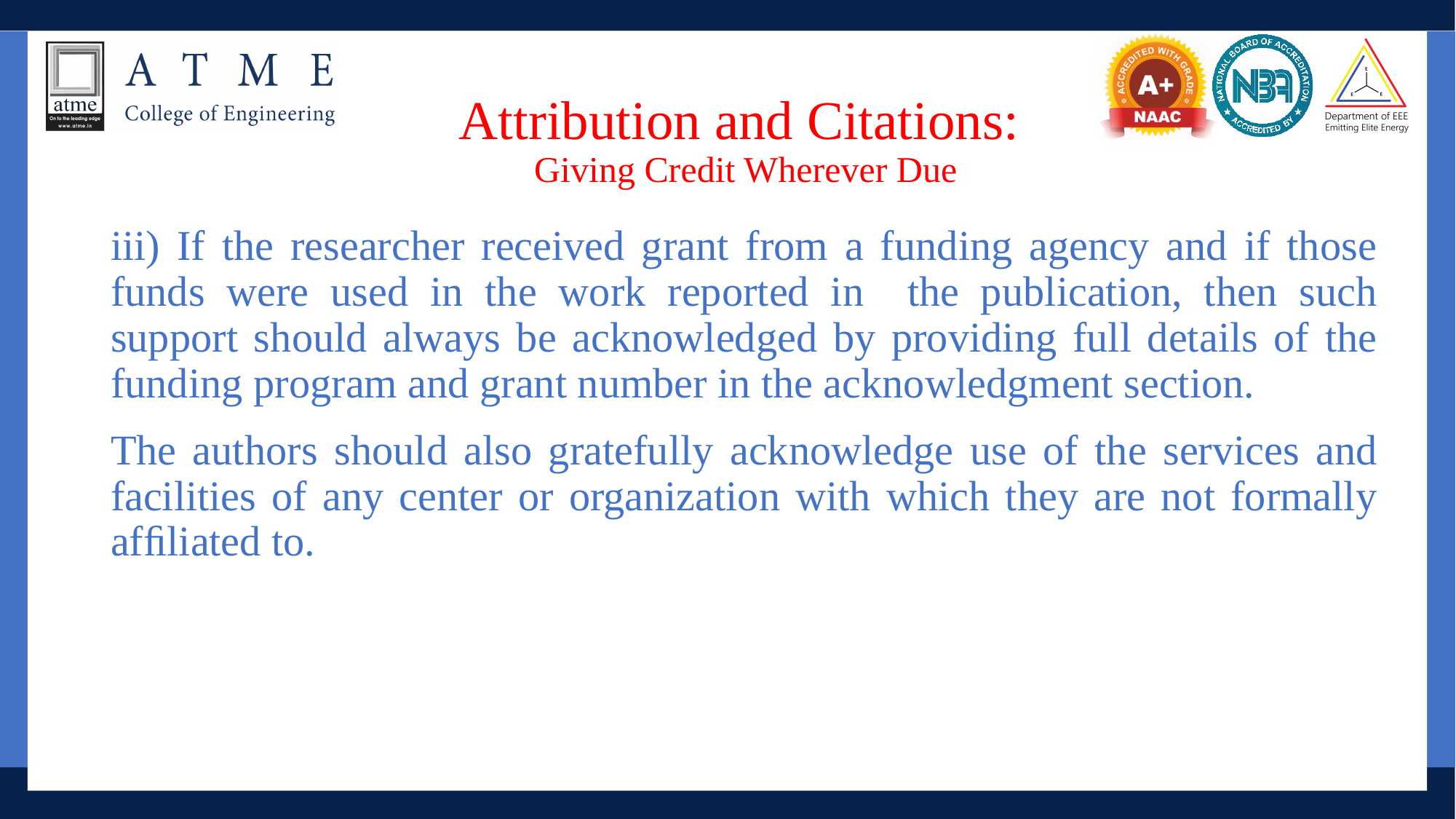

# Attribution and Citations: Giving Credit Wherever Due
iii) If the researcher received grant from a funding agency and if those funds were used in the work reported in  the publication, then such support should always be acknowledged by providing full details of the funding program and grant number in the acknowledgment section.
The authors should also gratefully acknowledge use of the services and facilities of any center or organization with which they are not formally afﬁliated to.